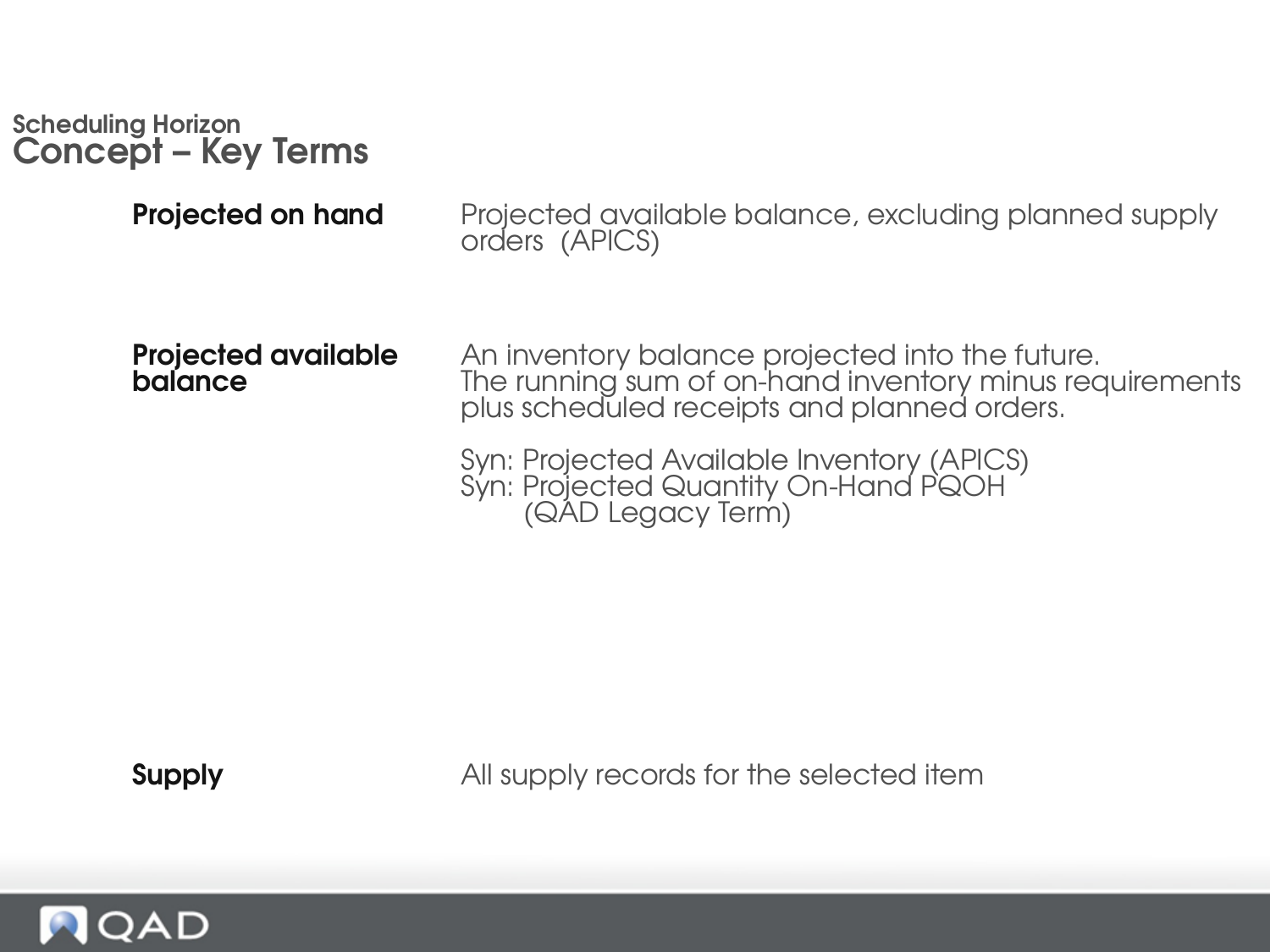

Scheduling Horizon
Concept – Key Terms
| Projected on hand | Projected available balance, excluding planned supply orders (APICS) |
| --- | --- |
| Projected available balance | An inventory balance projected into the future. The running sum of on-hand inventory minus requirements plus scheduled receipts and planned orders. Syn: Projected Available Inventory (APICS) Syn: Projected Quantity On-Hand PQOH (QAD Legacy Term) |
| Supply | All supply records for the selected item |